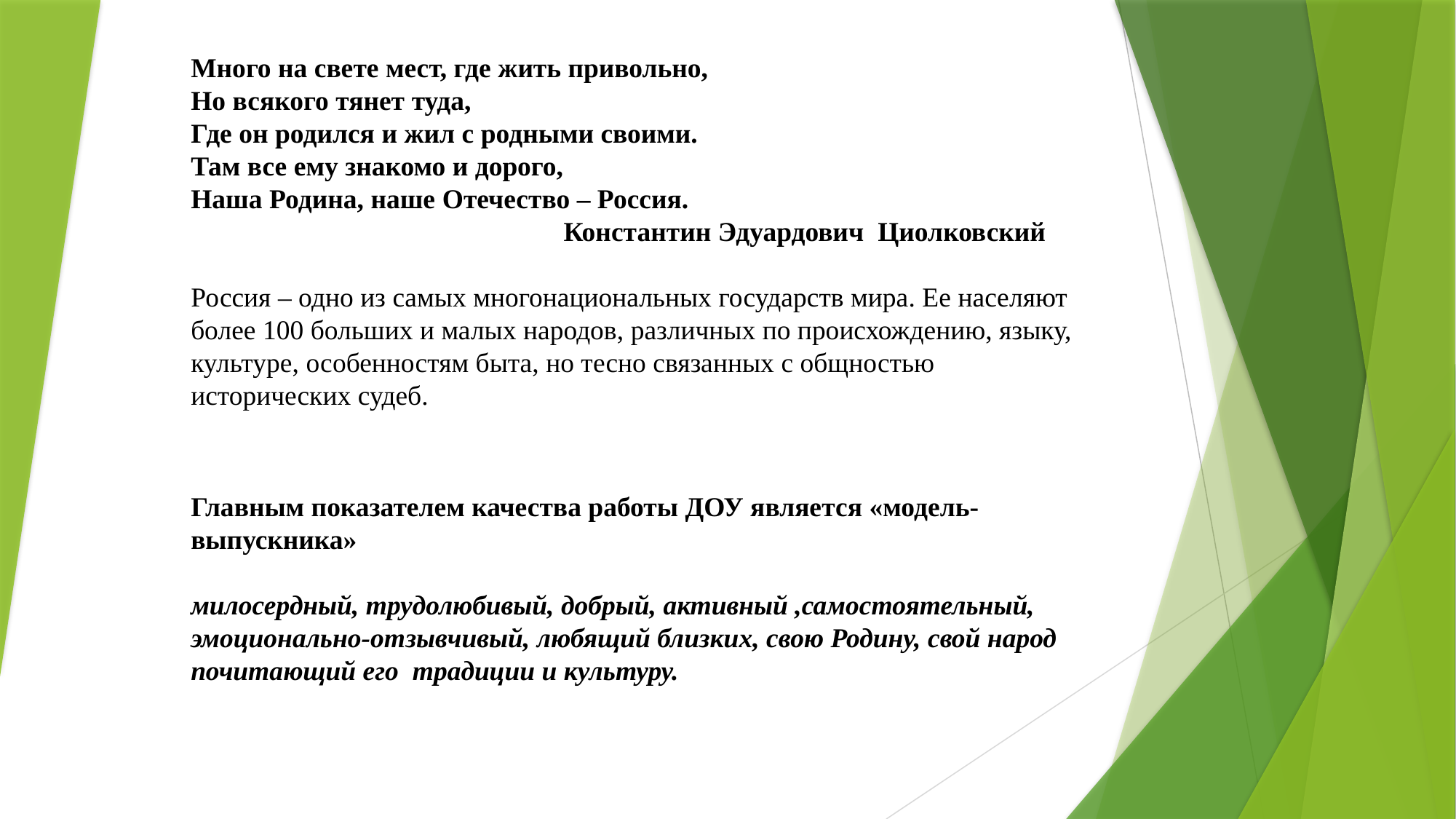

# Много на свете мест, где жить привольно, Но всякого тянет туда, Где он родился и жил с родными своими. Там все ему знакомо и дорого, Наша Родина, наше Отечество – Россия. Константин Эдуардович  Циолковский   Россия – одно из самых многонациональных государств мира. Ее населяют более 100 больших и малых народов, различных по происхождению, языку, культуре, особенностям быта, но тесно связанных с общностью исторических судеб.
Главным показателем качества работы ДОУ является «модель-выпускника»

милосердный, трудолюбивый, добрый, активный ,самостоятельный, эмоционально-отзывчивый, любящий близких, свою Родину, свой народ почитающий его  традиции и культуру.